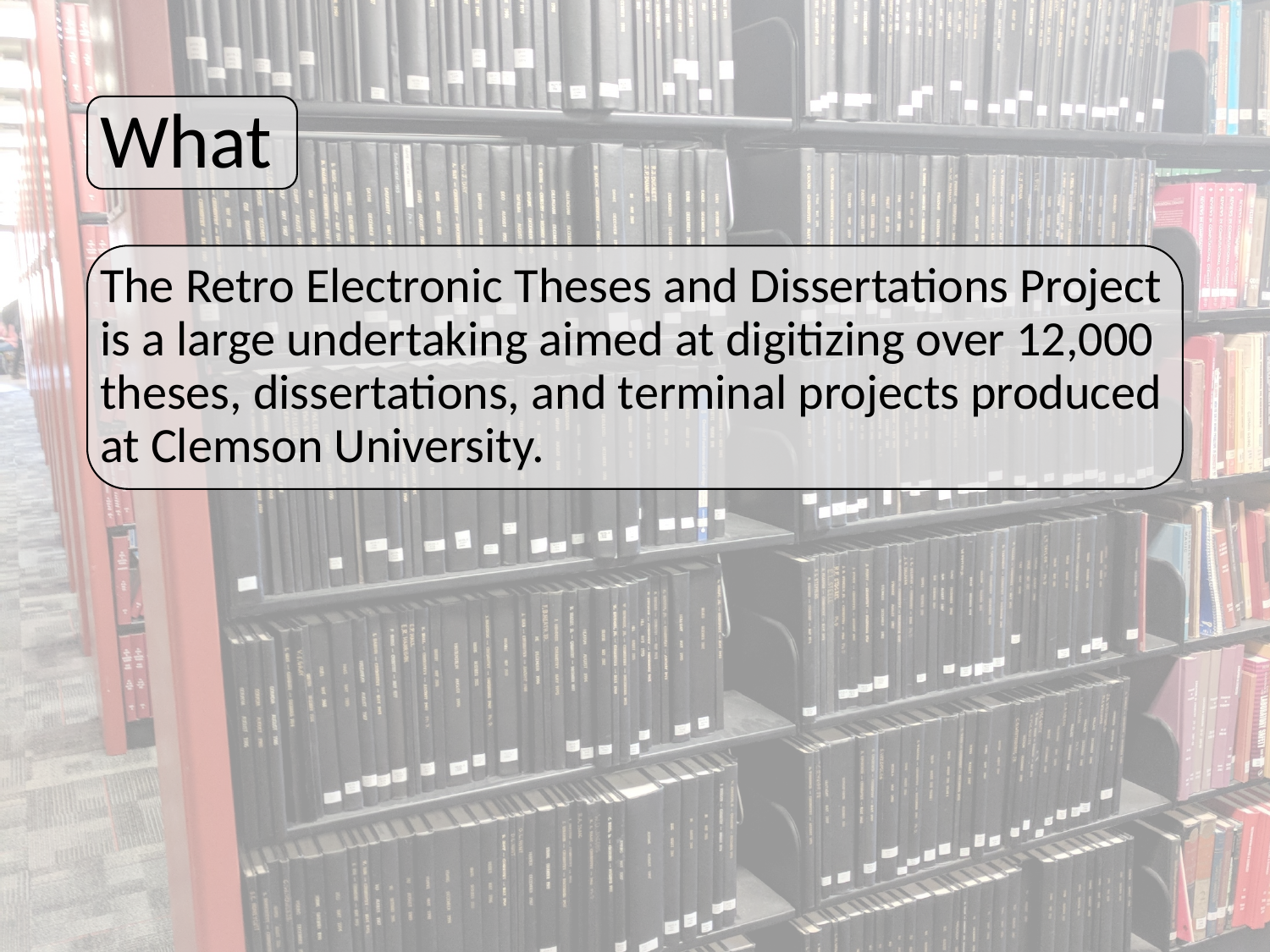

# What

The Retro Electronic Theses and Dissertations Project is a large undertaking aimed at digitizing over 12,000 theses, dissertations, and terminal projects produced at Clemson University.